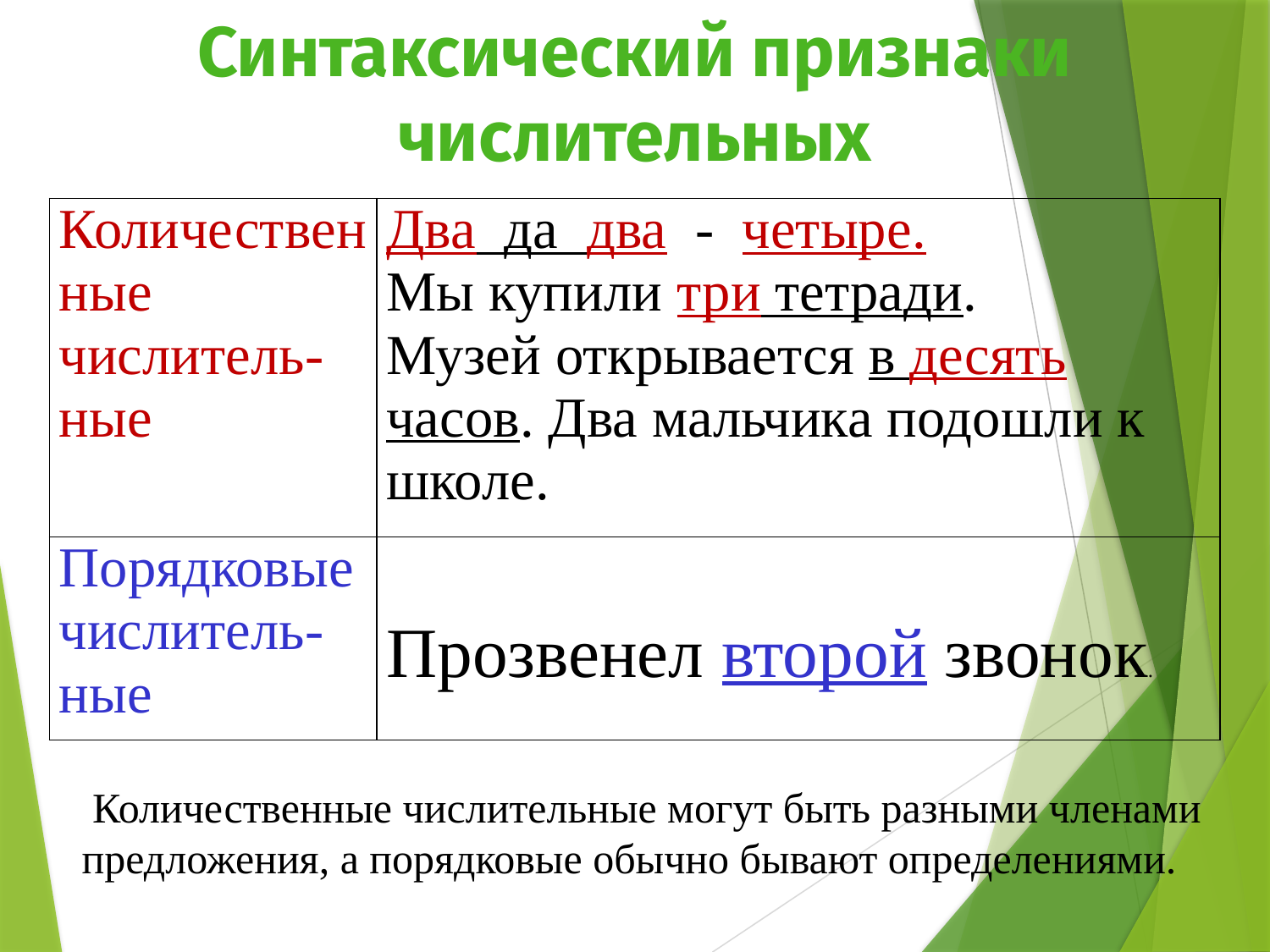

Синтаксический признаки числительных
| Количественные числитель-ные | Два да два - четыре. Мы купили три тетради. Музей открывается в десять часов. Два мальчика подошли к школе. |
| --- | --- |
| Порядковые числитель-ные | Прозвенел второй звонок. |
 Количественные числительные могут быть разными членами предложения, а порядковые обычно бывают определениями.